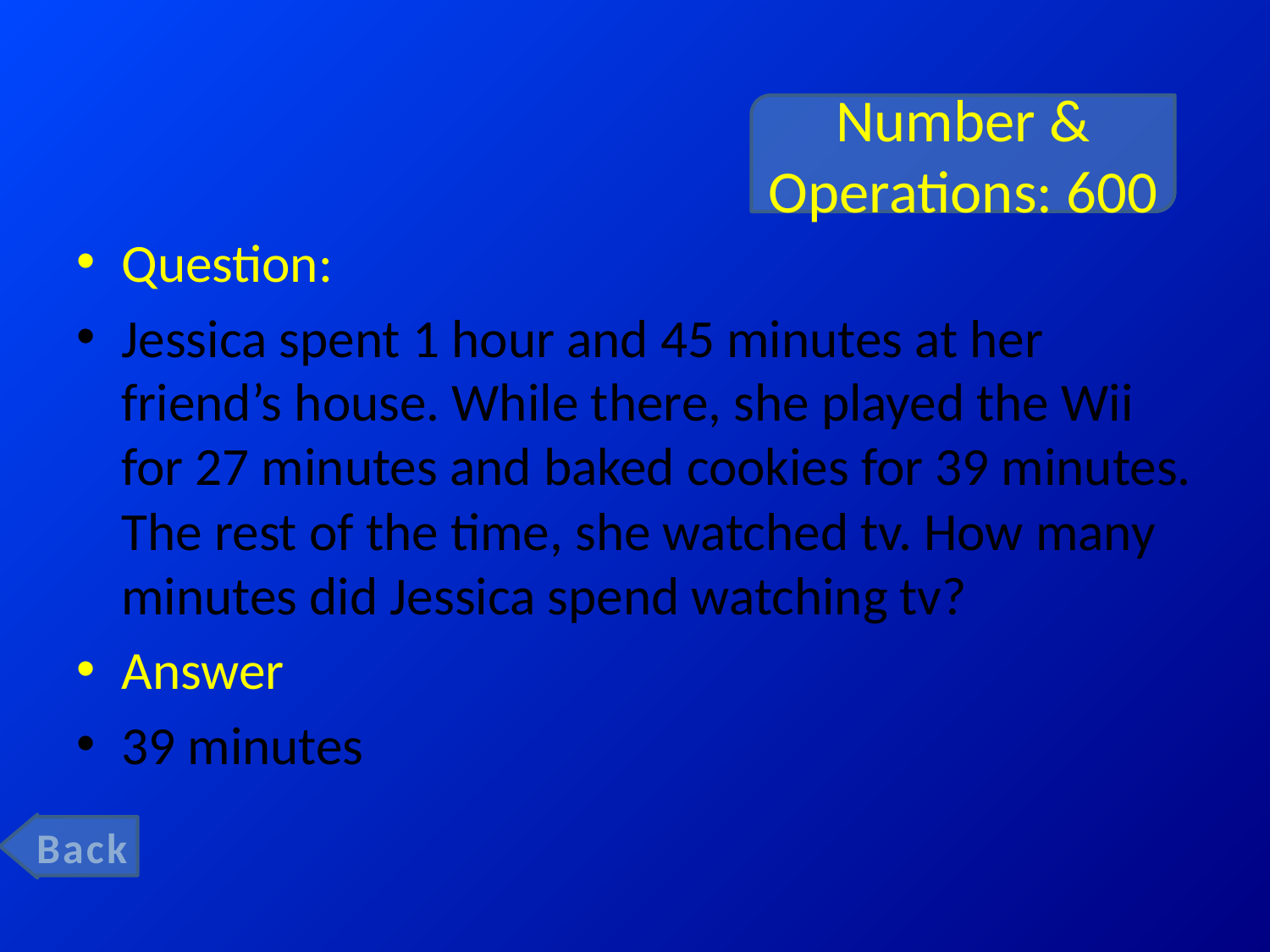

# Number & Operations: 600

Question:
Jessica spent 1 hour and 45 minutes at her friend’s house. While there, she played the Wii for 27 minutes and baked cookies for 39 minutes. The rest of the time, she watched tv. How many minutes did Jessica spend watching tv?
Answer
39 minutes

Back